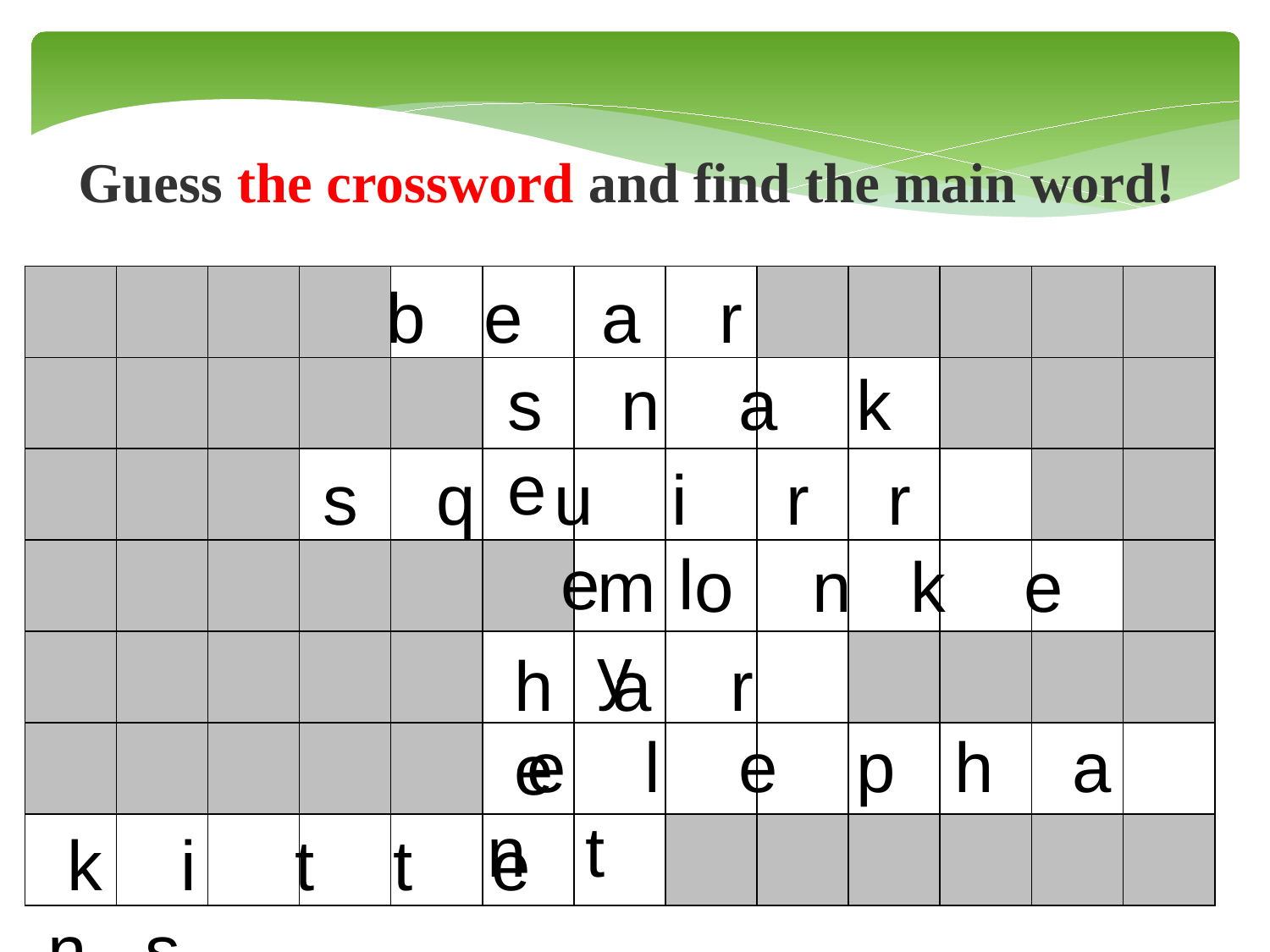

Guess the crossword and find the main word!
|  |  |  |  |  |  |  |  |  |  |  |  |  |
| --- | --- | --- | --- | --- | --- | --- | --- | --- | --- | --- | --- | --- |
|  |  |  |  |  |  |  |  |  |  |  |  |  |
|  |  |  |  |  |  |  |  |  |  |  |  |  |
|  |  |  |  |  |  |  |  |  |  |  |  |  |
|  |  |  |  |  |  |  |  |  |  |  |  |  |
|  |  |  |  |  |  |  |  |  |  |  |  |  |
|  |  |  |  |  |  |  |  |  |  |  |  |  |
b   e    a    r
s    n    a    k   e
 s    q    u    i     r    r    e    l
 m  o    n   k    e   y
h   a    r    e
  e    l    e    p   h    a    n   t
 k    i     t    t    e    n   s